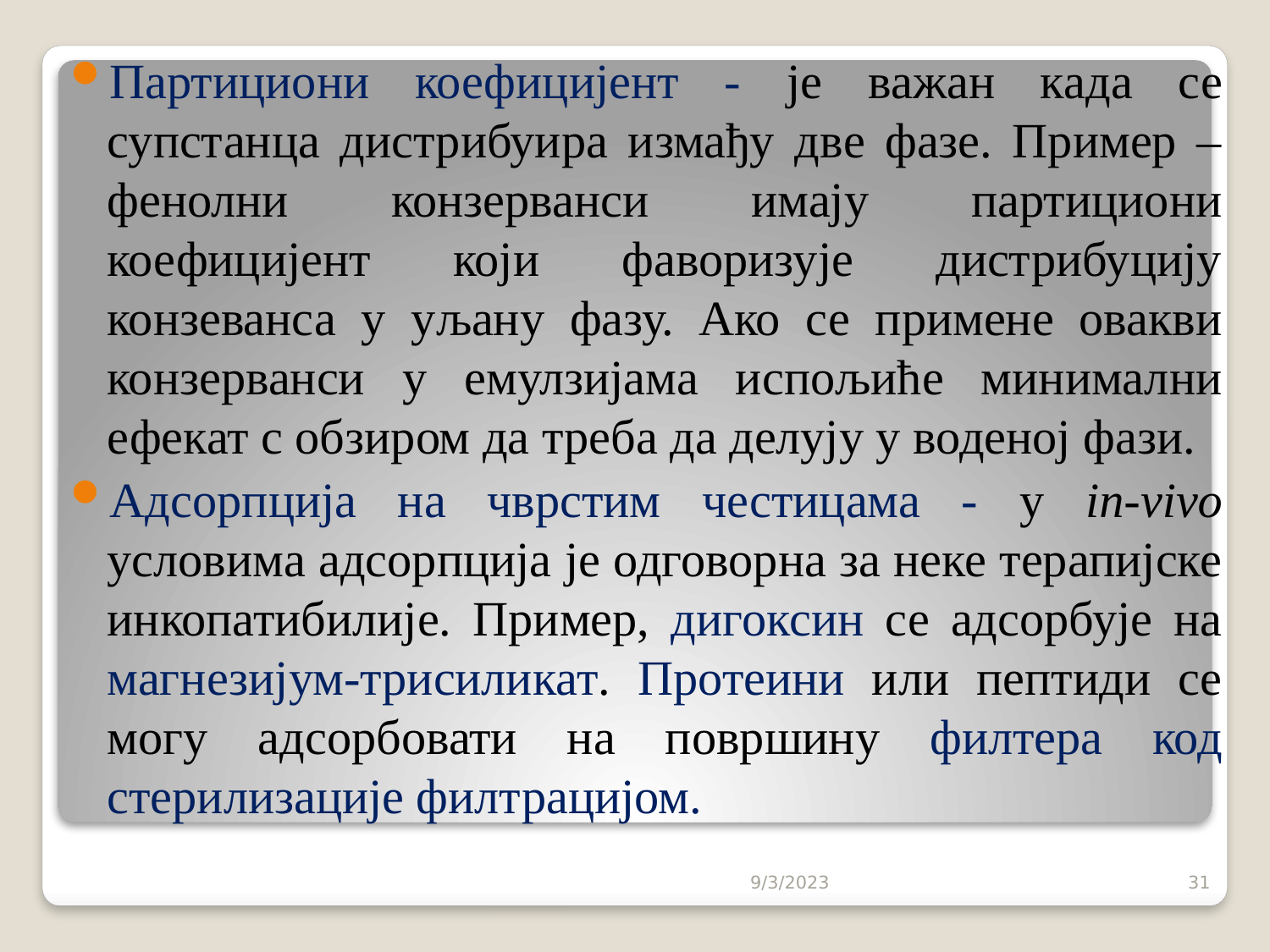

Партициони коефицијент - је важан када се супстанца дистрибуира измађу две фазе. Пример – фенолни конзерванси имају партициони коефицијент који фаворизује дистрибуцију конзеванса у уљану фазу. Ако се примене овакви конзерванси у емулзијама испољиће минимални ефекат с обзиром да треба да делују у воденој фази.
Адсорпција на чврстим честицама - у in-vivo условима адсорпција је одговорна за неке терапијске инкопатибилије. Пример, дигоксин се адсорбује на магнезијум-трисиликат. Протеини или пептиди се могу адсорбовати на површину филтера код стерилизације филтрацијом.

9/3/2023
31